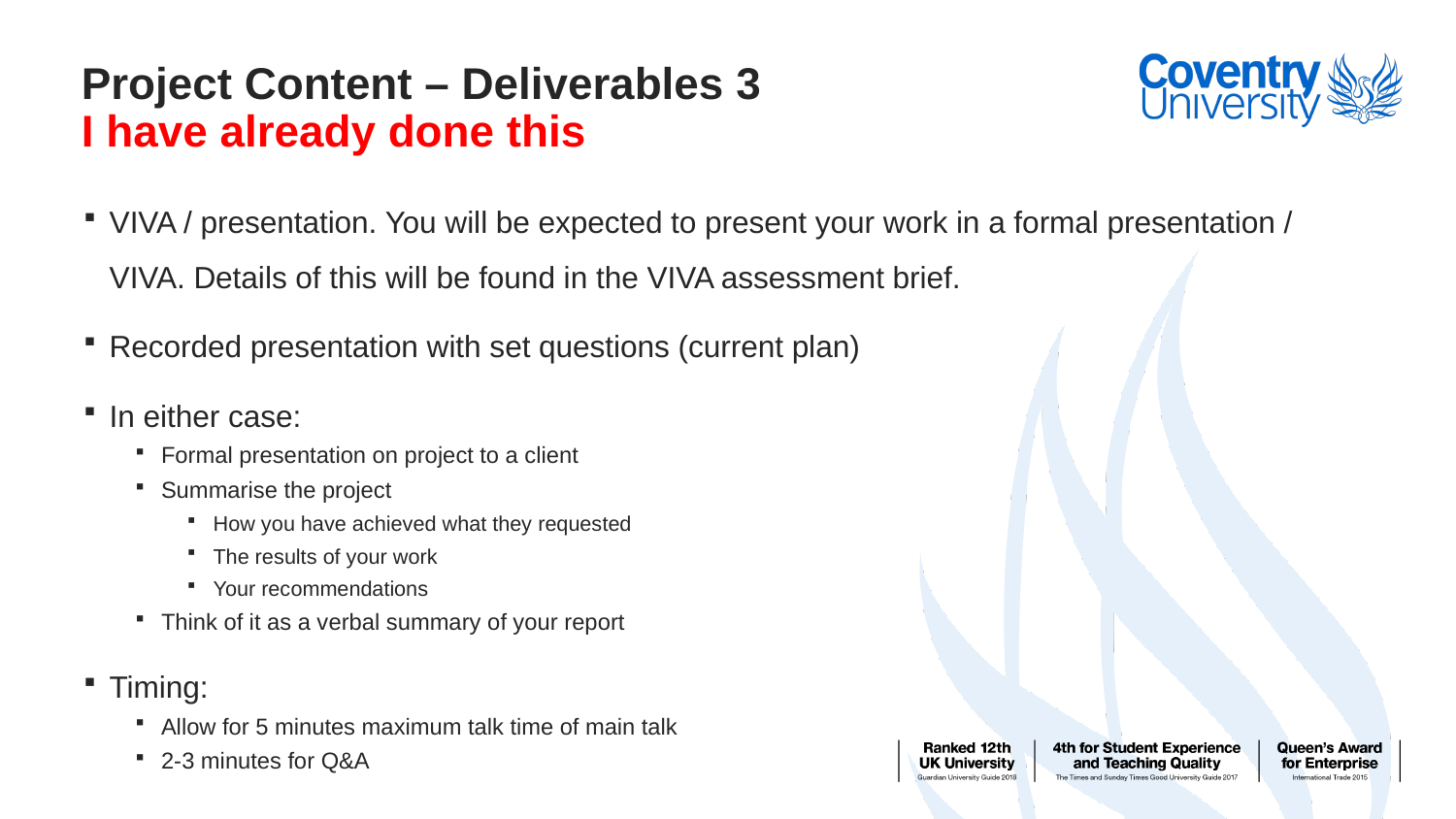

# Project Content – Deliverables 3 I have already done this
VIVA / presentation. You will be expected to present your work in a formal presentation / VIVA. Details of this will be found in the VIVA assessment brief.
Recorded presentation with set questions (current plan)
In either case:
Formal presentation on project to a client
Summarise the project
How you have achieved what they requested
The results of your work
Your recommendations
Think of it as a verbal summary of your report
Timing:
Allow for 5 minutes maximum talk time of main talk
2-3 minutes for Q&A